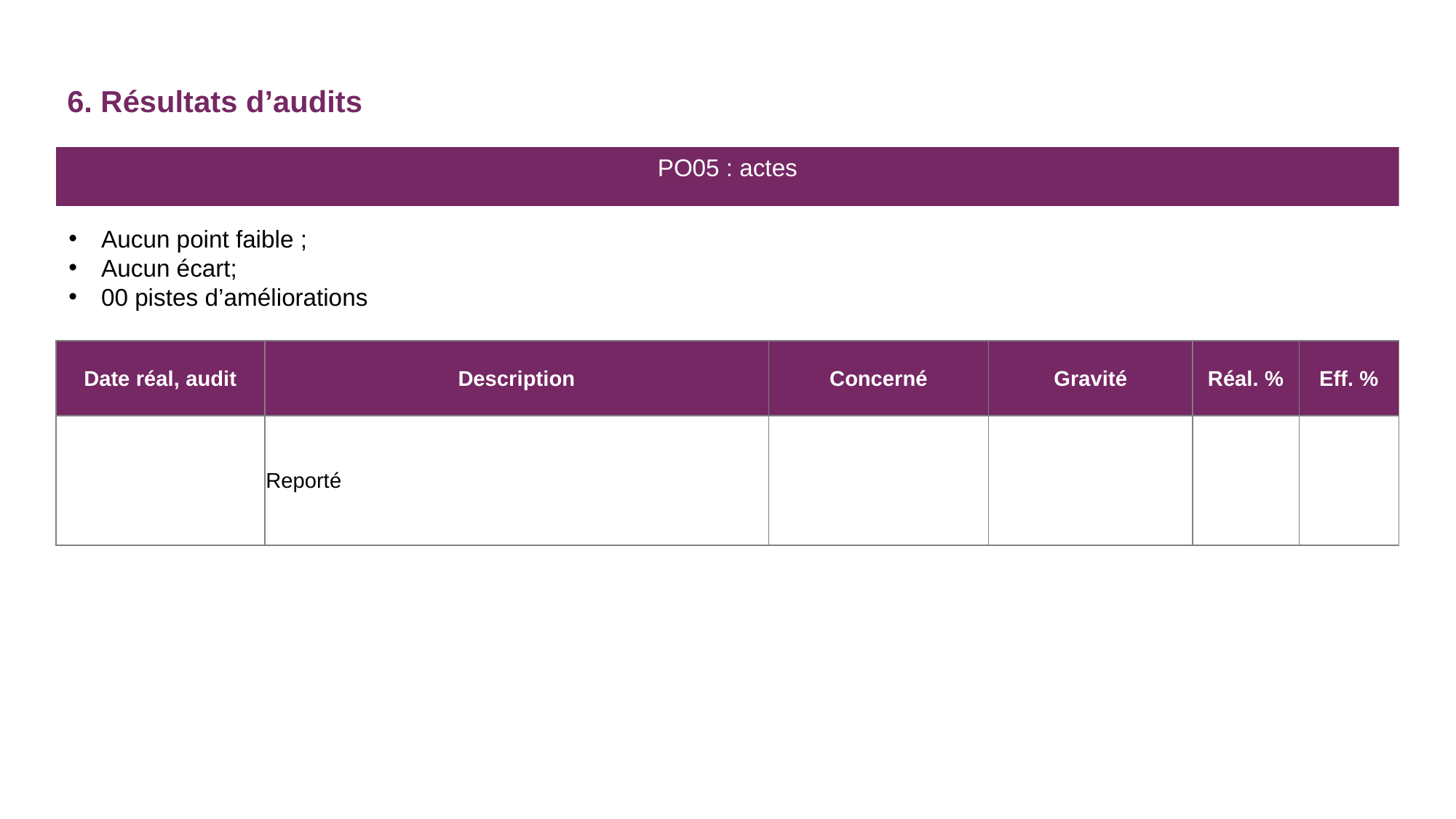

6. Résultats d’audits
PO05 : actes
Aucun point faible ;
Aucun écart;
00 pistes d’améliorations
| Date réal, audit | Description | Concerné | Gravité | Réal. % | Eff. % |
| --- | --- | --- | --- | --- | --- |
|  | Reporté |  |  |  |  |